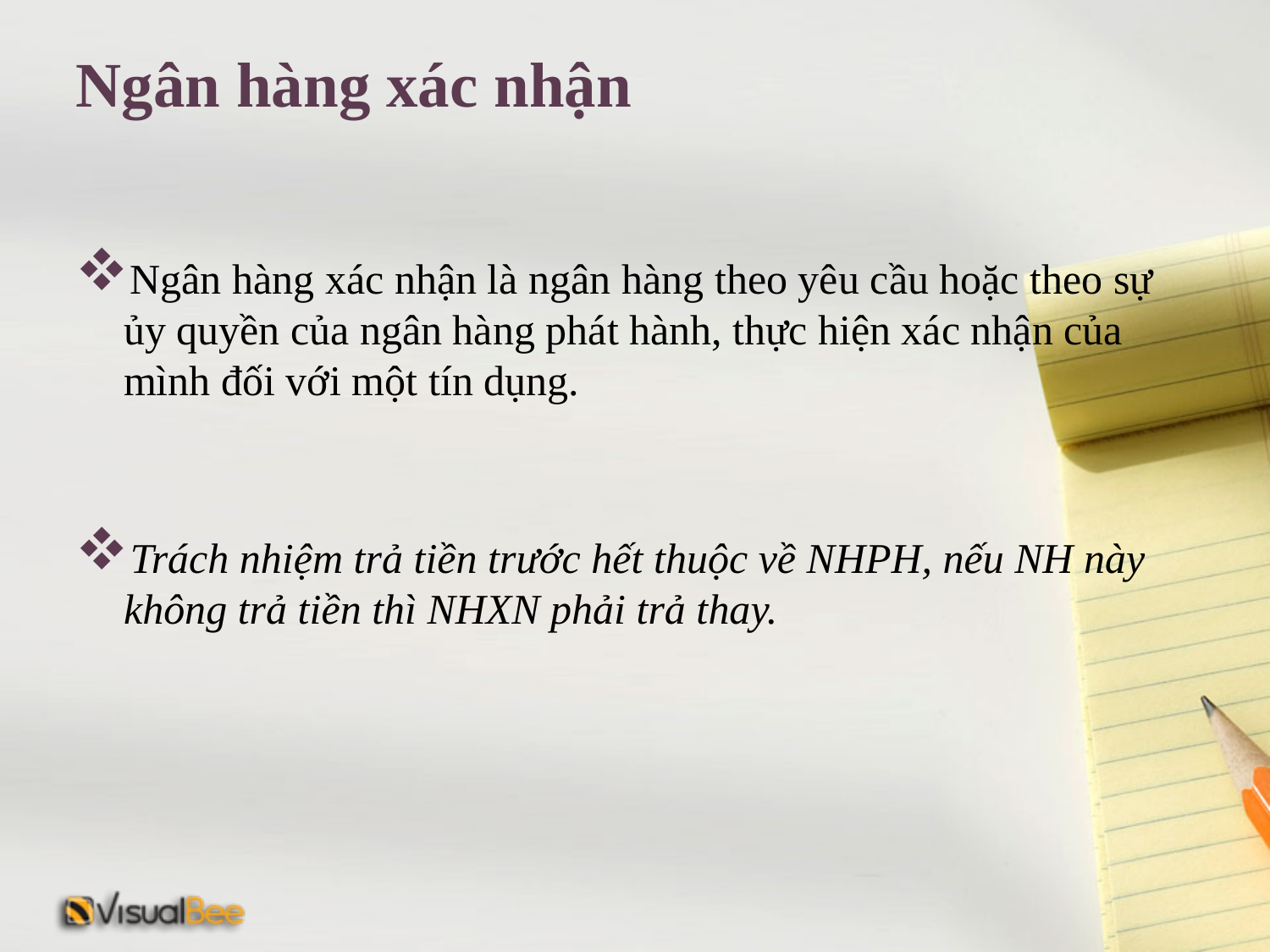

# Ngân hàng xác nhận

Ngân hàng xác nhận là ngân hàng theo yêu cầu hoặc theo sự ủy quyền của ngân hàng phát hành, thực hiện xác nhận của mình đối với một tín dụng.

Trách nhiệm trả tiền trước hết thuộc về NHPH, nếu NH này không trả tiền thì NHXN phải trả thay.